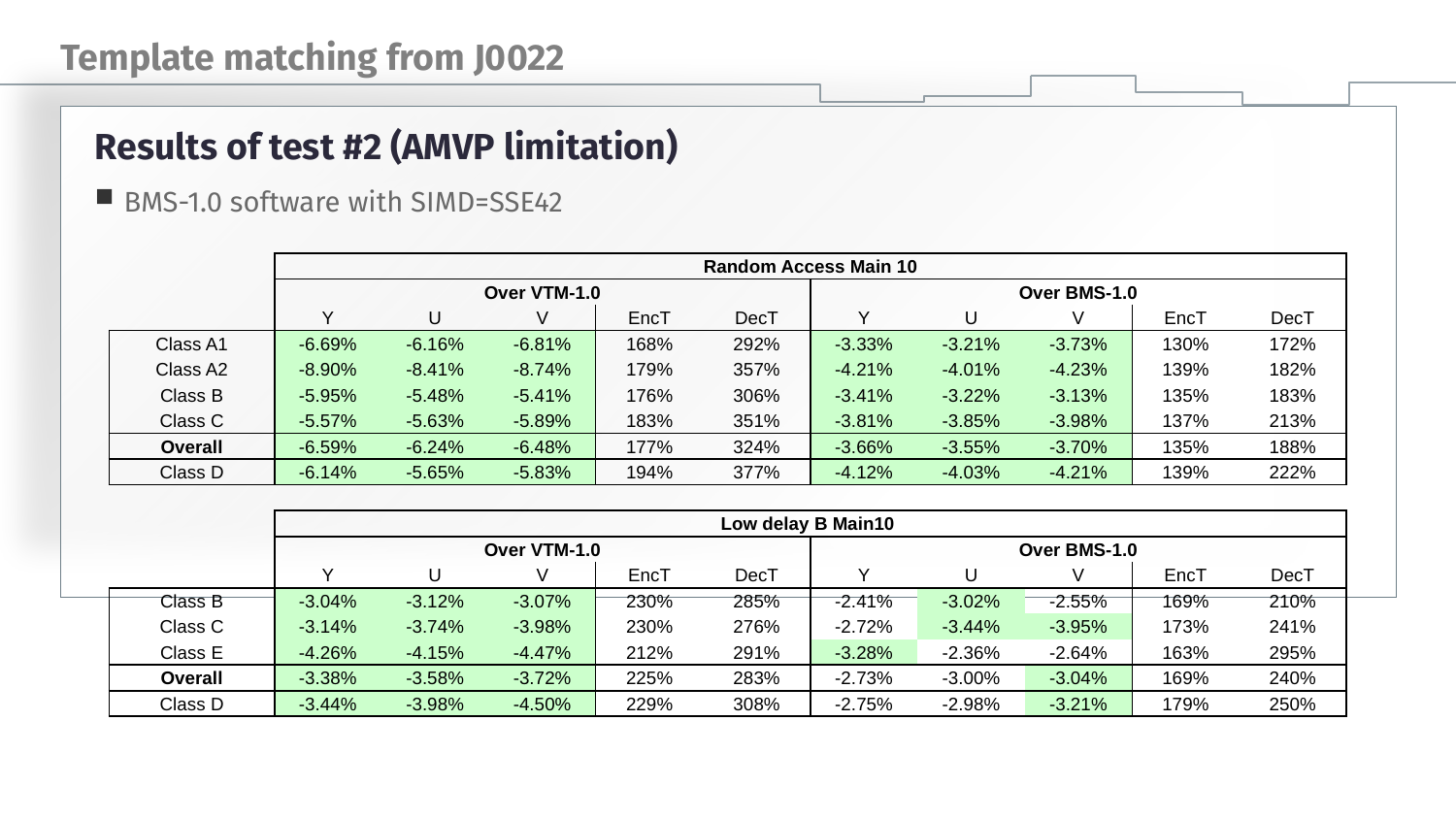

# Template matching from J0022
Results of test #2 (AMVP limitation)
BMS-1.0 software with SIMD=SSE42
|  | Random Access Main 10 |  |  |  |  |  |  |  |  |  |
| --- | --- | --- | --- | --- | --- | --- | --- | --- | --- | --- |
|  | Over VTM-1.0 |  |  |  |  | Over BMS-1.0 |  |  |  |  |
|  | Y | U | V | EncT | DecT | Y | U | V | EncT | DecT |
| Class A1 | -6.69% | -6.16% | -6.81% | 168% | 292% | -3.33% | -3.21% | -3.73% | 130% | 172% |
| Class A2 | -8.90% | -8.41% | -8.74% | 179% | 357% | -4.21% | -4.01% | -4.23% | 139% | 182% |
| Class B | -5.95% | -5.48% | -5.41% | 176% | 306% | -3.41% | -3.22% | -3.13% | 135% | 183% |
| Class C | -5.57% | -5.63% | -5.89% | 183% | 351% | -3.81% | -3.85% | -3.98% | 137% | 213% |
| Overall | -6.59% | -6.24% | -6.48% | 177% | 324% | -3.66% | -3.55% | -3.70% | 135% | 188% |
| Class D | -6.14% | -5.65% | -5.83% | 194% | 377% | -4.12% | -4.03% | -4.21% | 139% | 222% |
|  |  |  |  |  |  |  |  |  |  |  |
|  | Low delay B Main10 |  |  |  |  |  |  |  |  |  |
|  | Over VTM-1.0 |  |  |  |  | Over BMS-1.0 |  |  |  |  |
|  | Y | U | V | EncT | DecT | Y | U | V | EncT | DecT |
| Class B | -3.04% | -3.12% | -3.07% | 230% | 285% | -2.41% | -3.02% | -2.55% | 169% | 210% |
| Class C | -3.14% | -3.74% | -3.98% | 230% | 276% | -2.72% | -3.44% | -3.95% | 173% | 241% |
| Class E | -4.26% | -4.15% | -4.47% | 212% | 291% | -3.28% | -2.36% | -2.64% | 163% | 295% |
| Overall | -3.38% | -3.58% | -3.72% | 225% | 283% | -2.73% | -3.00% | -3.04% | 169% | 240% |
| Class D | -3.44% | -3.98% | -4.50% | 229% | 308% | -2.75% | -2.98% | -3.21% | 179% | 250% |